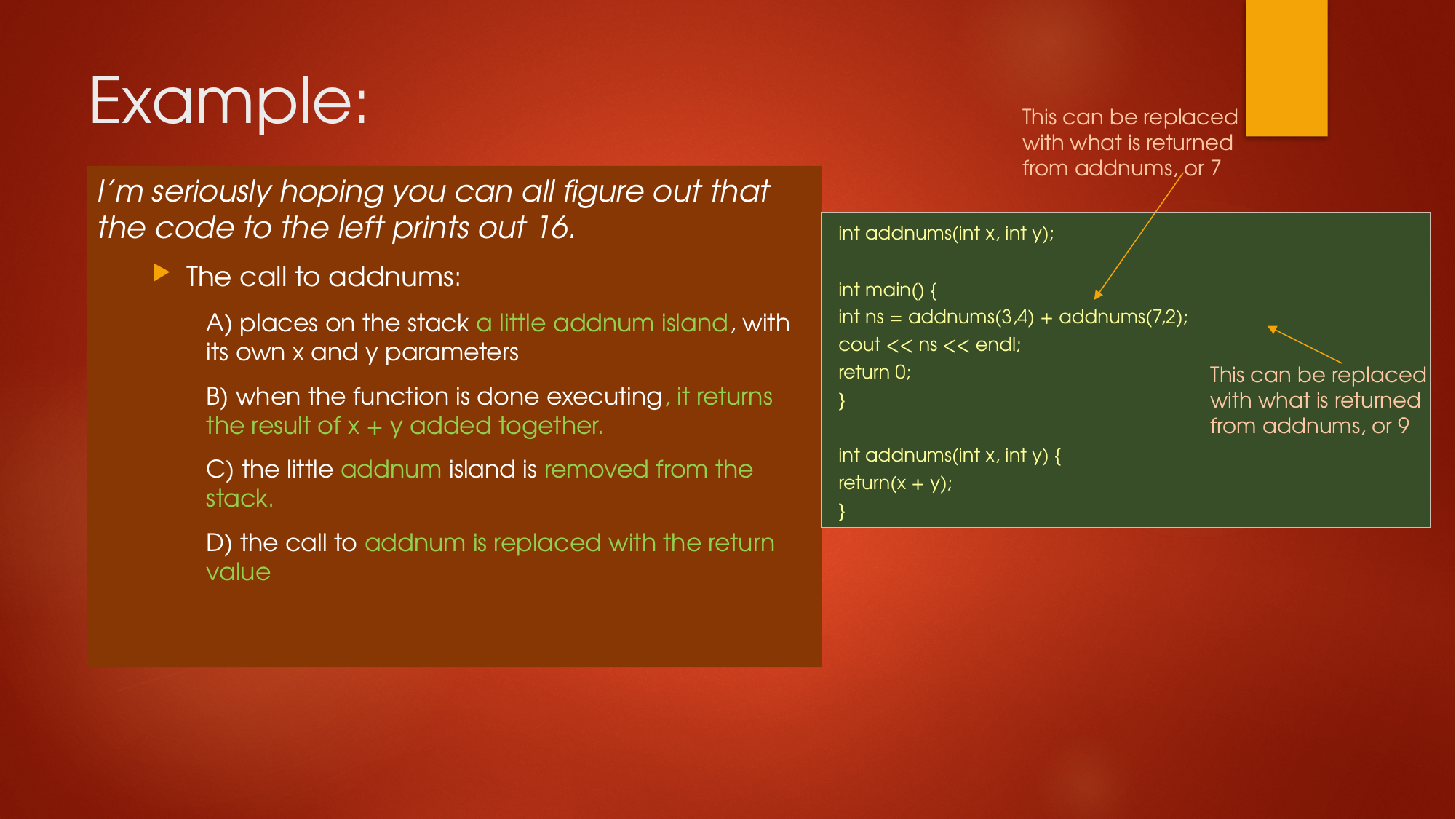

# Example:
This can be replaced with what is returned from addnums, or 7
I’m seriously hoping you can all figure out that the code to the left prints out 16.
The call to addnums:
A) places on the stack a little addnum island, with its own x and y parameters
B) when the function is done executing, it returns the result of x + y added together.
C) the little addnum island is removed from the stack.
D) the call to addnum is replaced with the return value

	int addnums(int x, int y);

	int main() {
		int ns = addnums(3,4) + addnums(7,2);
		cout << ns << endl;
		return 0;
	}

	int addnums(int x, int y) {
		return(x + y);
	}

This can be replaced with what is returned from addnums, or 9